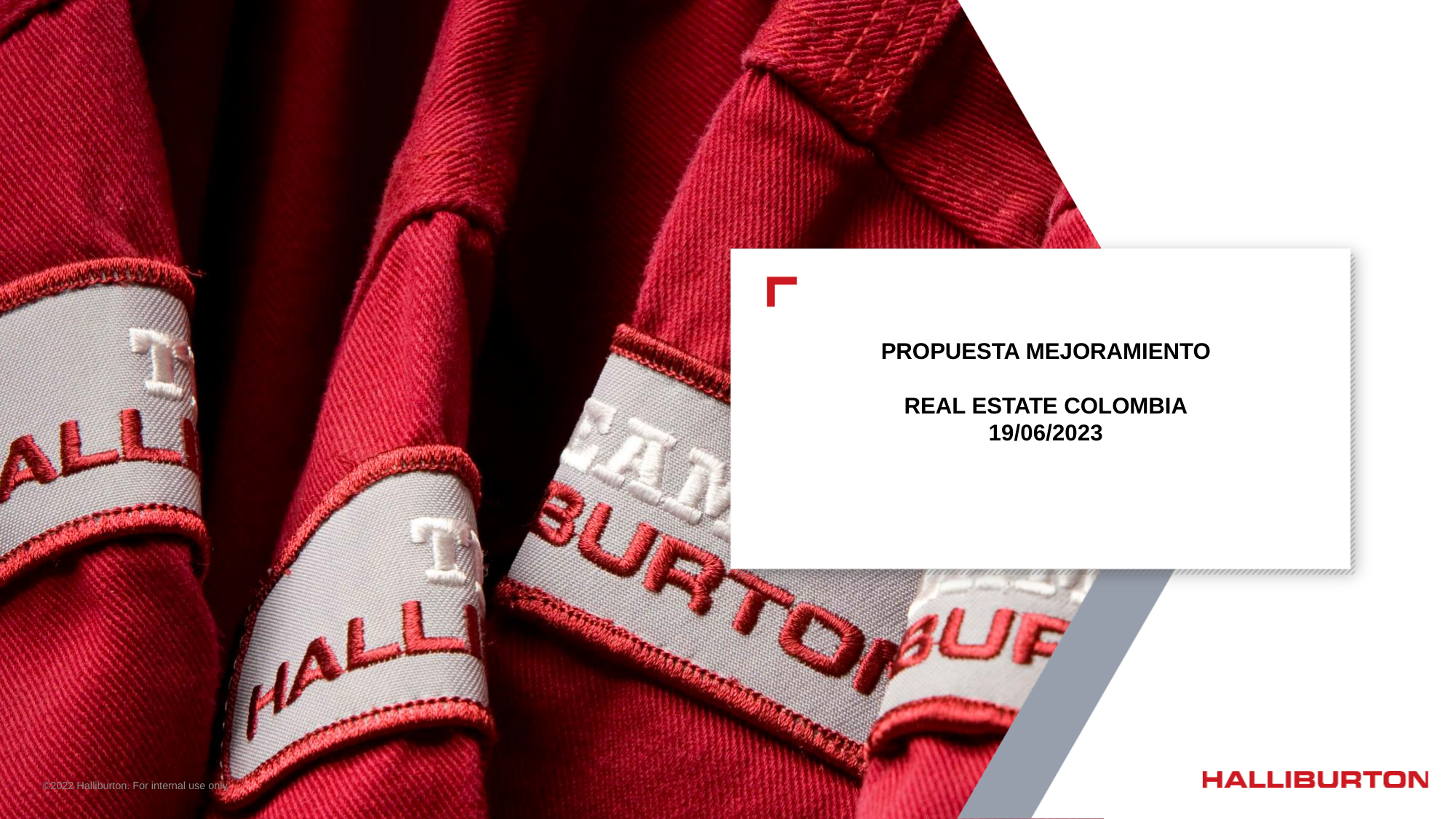

PROPUESTA MEJORAMIENTO

REAL ESTATE COLOMBIA
19/06/2023
©2022 Halliburton. For internal use only.